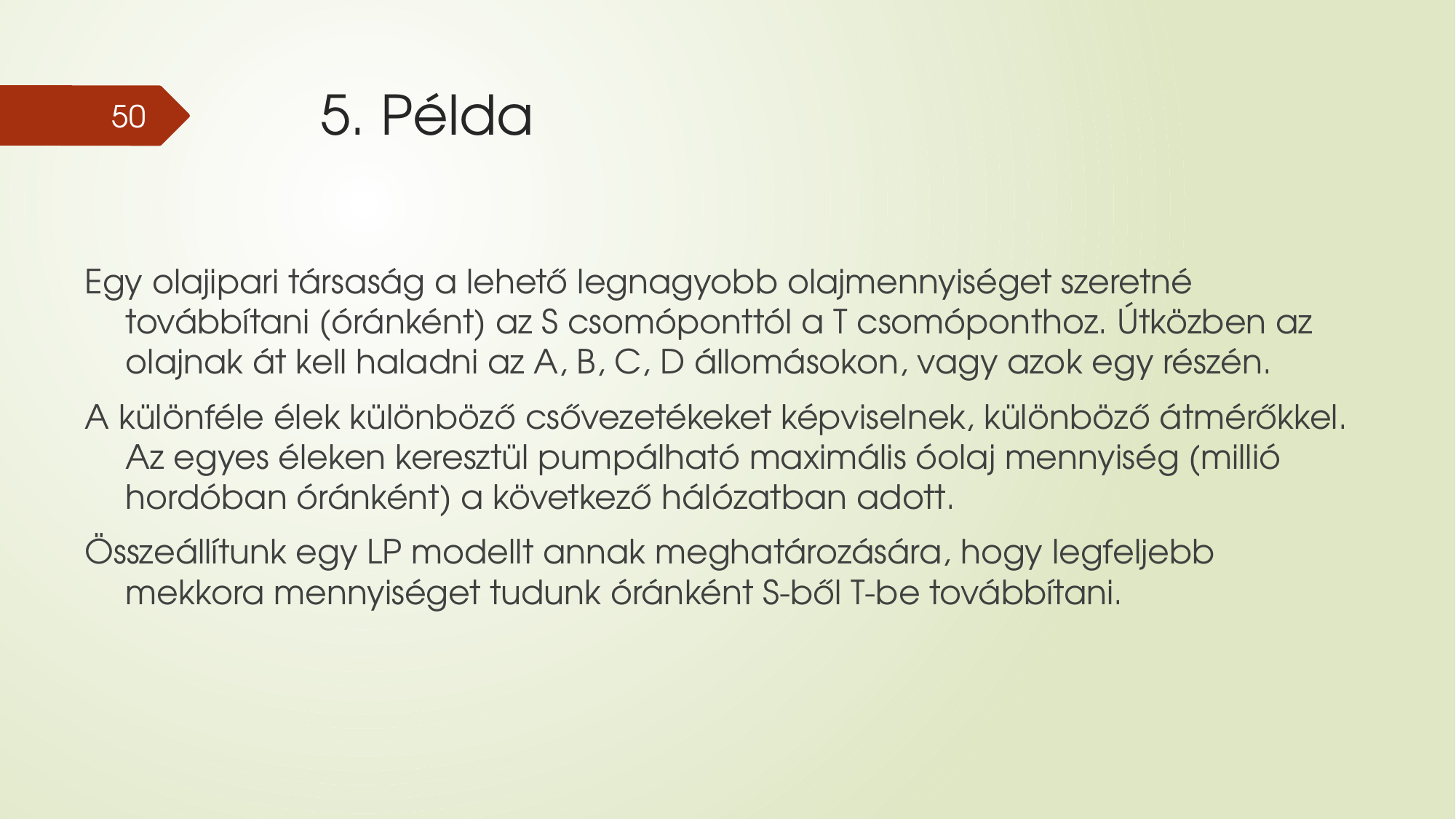

# 5. Példa
50
Egy olajipari társaság a lehető legnagyobb olajmennyiséget szeretné továbbítani (óránként) az S csomóponttól a T csomóponthoz. Útközben az olajnak át kell haladni az A, B, C, D állomásokon, vagy azok egy részén.
A különféle élek különböző csővezetékeket képviselnek, különböző átmérőkkel. Az egyes éleken keresztül pumpálható maximális óolaj mennyiség (millió hordóban óránként) a következő hálózatban adott.
Összeállítunk egy LP modellt annak meghatározására, hogy legfeljebb mekkora mennyiséget tudunk óránként S-ből T-be továbbítani.